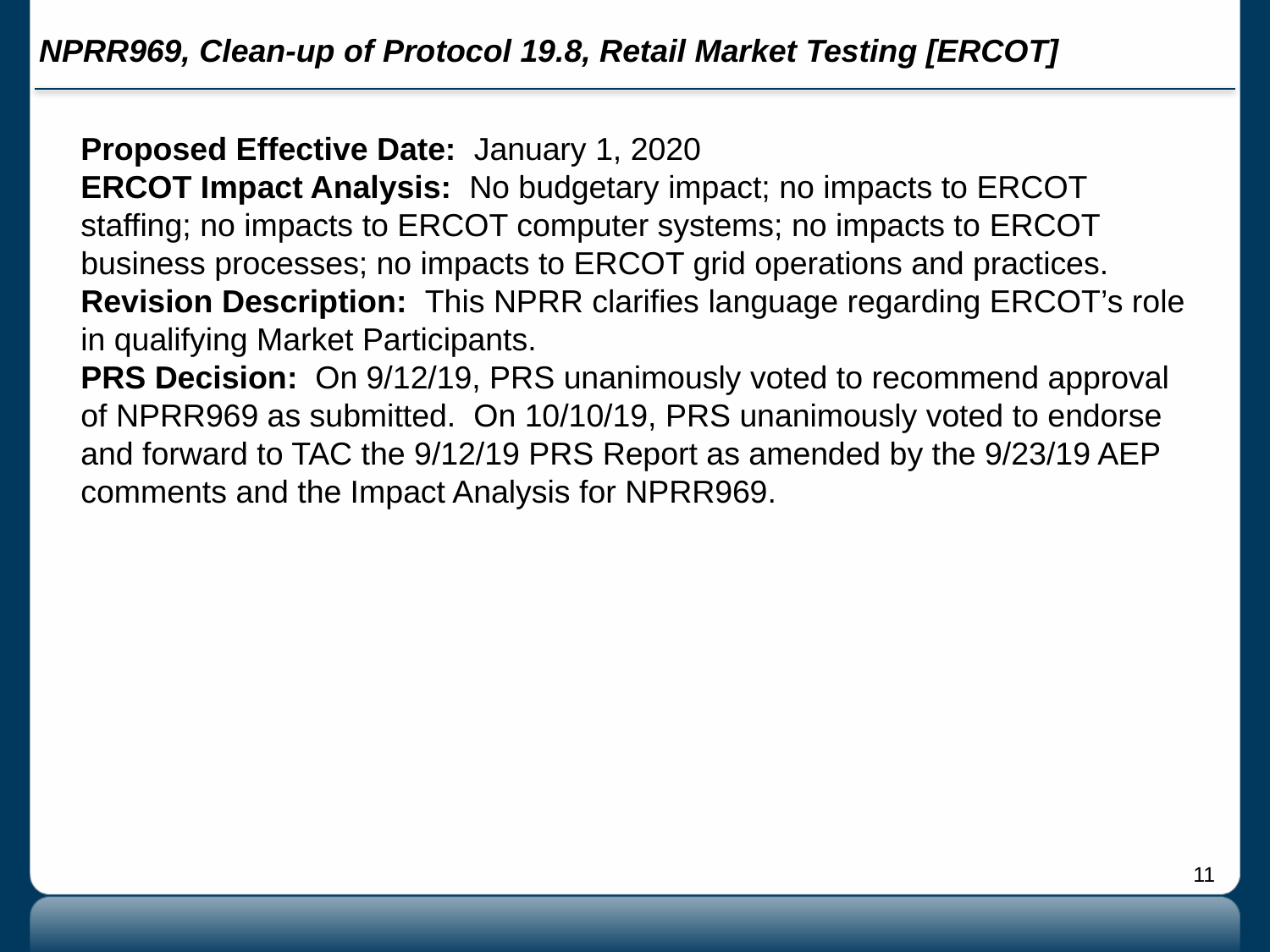

# NPRR969, Clean-up of Protocol 19.8, Retail Market Testing [ERCOT]
Proposed Effective Date:  January 1, 2020
ERCOT Impact Analysis:  No budgetary impact; no impacts to ERCOT staffing; no impacts to ERCOT computer systems; no impacts to ERCOT business processes; no impacts to ERCOT grid operations and practices.
Revision Description:  This NPRR clarifies language regarding ERCOT’s role in qualifying Market Participants.
PRS Decision:  On 9/12/19, PRS unanimously voted to recommend approval of NPRR969 as submitted.  On 10/10/19, PRS unanimously voted to endorse and forward to TAC the 9/12/19 PRS Report as amended by the 9/23/19 AEP comments and the Impact Analysis for NPRR969.